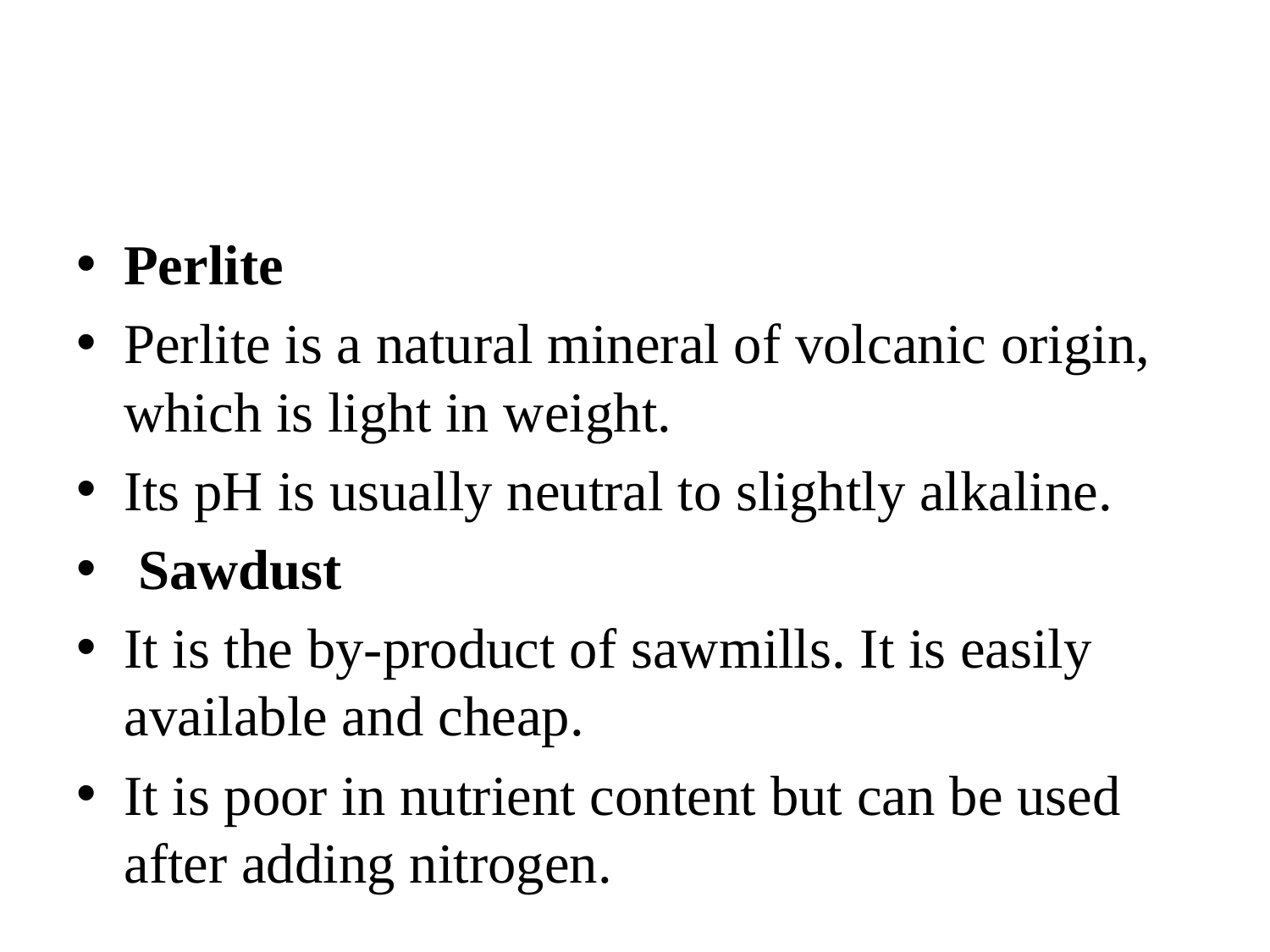

#
Perlite
Perlite is a natural mineral of volcanic origin, which is light in weight.
Its pH is usually neutral to slightly alkaline.
 Sawdust
It is the by-product of sawmills. It is easily available and cheap.
It is poor in nutrient content but can be used after adding nitrogen.